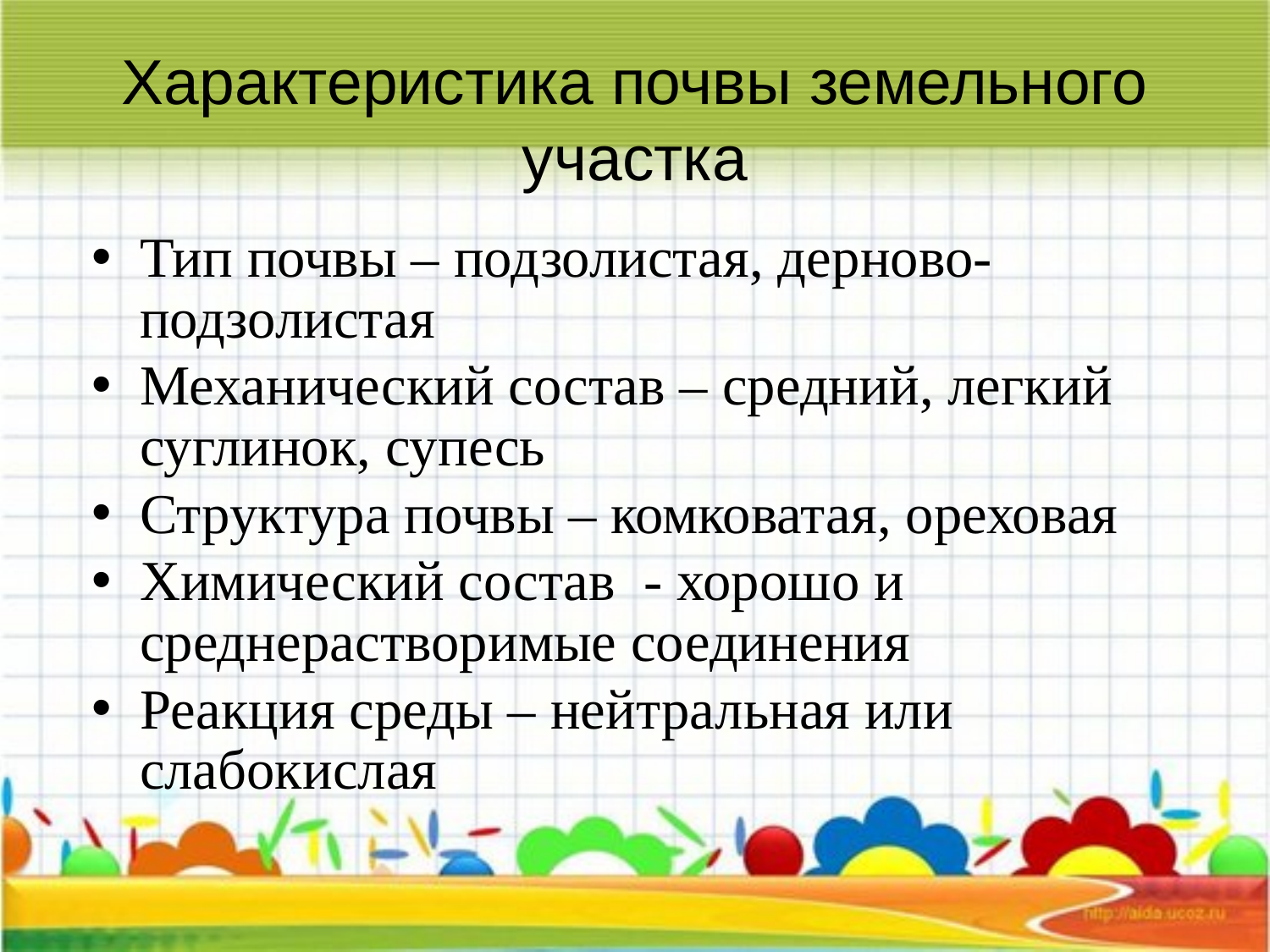

# Характеристика почвы земельного участка
Тип почвы – подзолистая, дерново-подзолистая
Механический состав – средний, легкий суглинок, супесь
Структура почвы – комковатая, ореховая
Химический состав  - хорошо и среднерастворимые соединения
Реакция среды – нейтральная или слабокислая